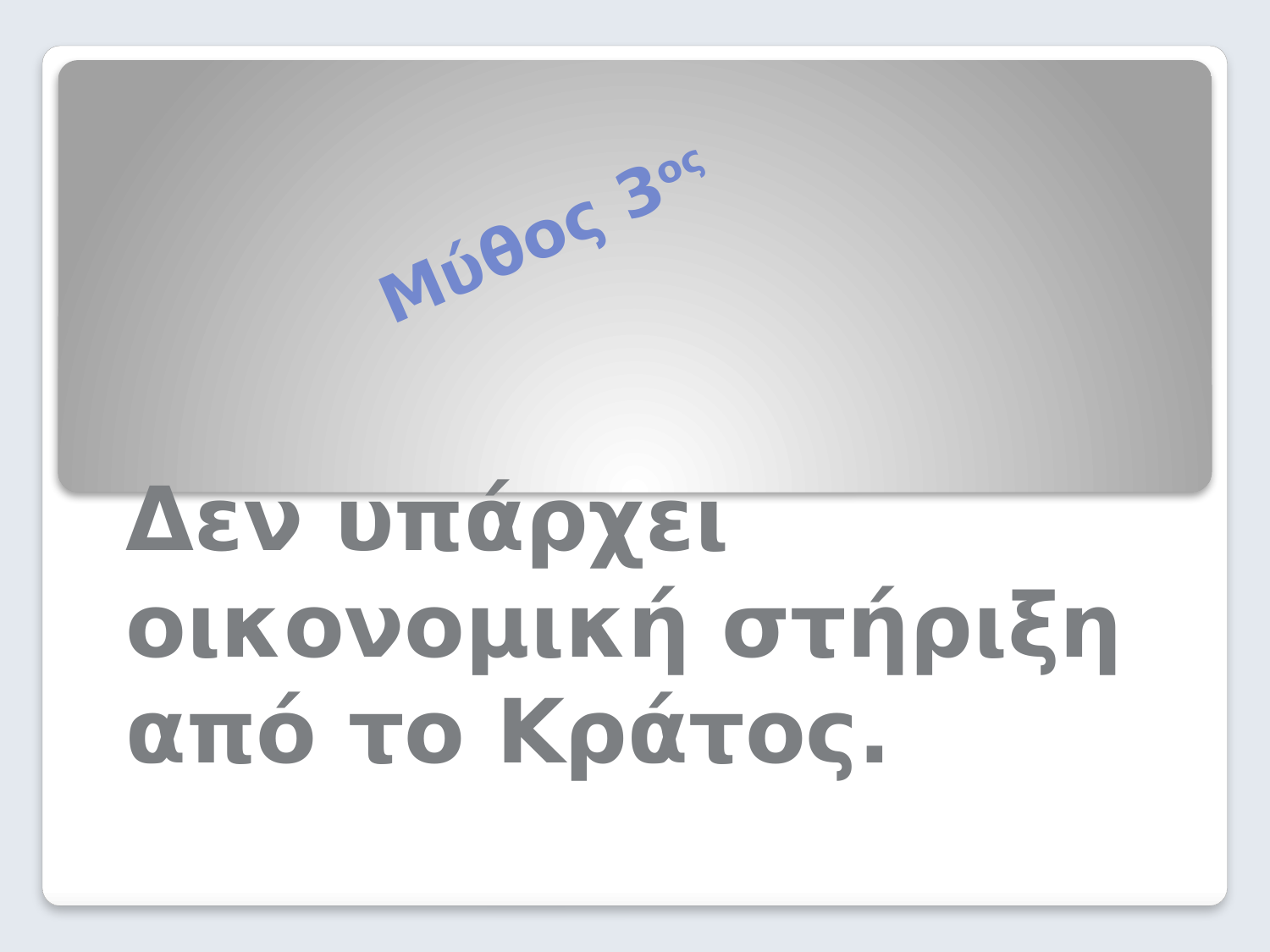

# Μύθος 3ος

Δεν υπάρχει οικονομική στήριξη
από το Κράτος.